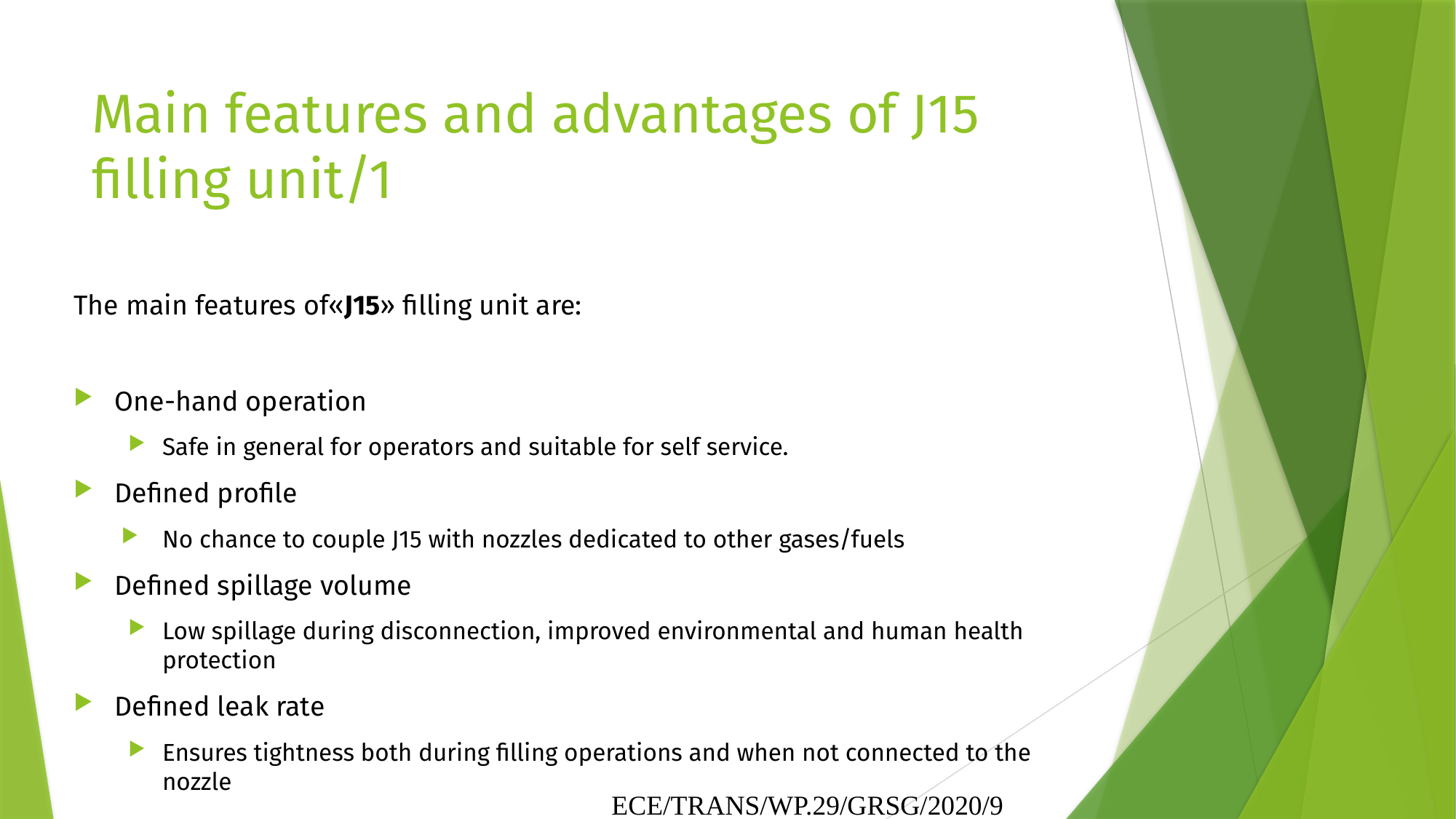

# Main features and advantages of J15 filling unit/1
The main features of«J15» filling unit are:

One-hand operation
Safe in general for operators and suitable for self service.
Defined profile
No chance to couple J15 with nozzles dedicated to other gases/fuels
Defined spillage volume
Low spillage during disconnection, improved environmental and human health protection
Defined leak rate
Ensures tightness both during filling operations and when not connected to the nozzle

 ECE/TRANS/WP.29/GRSG/2020/9